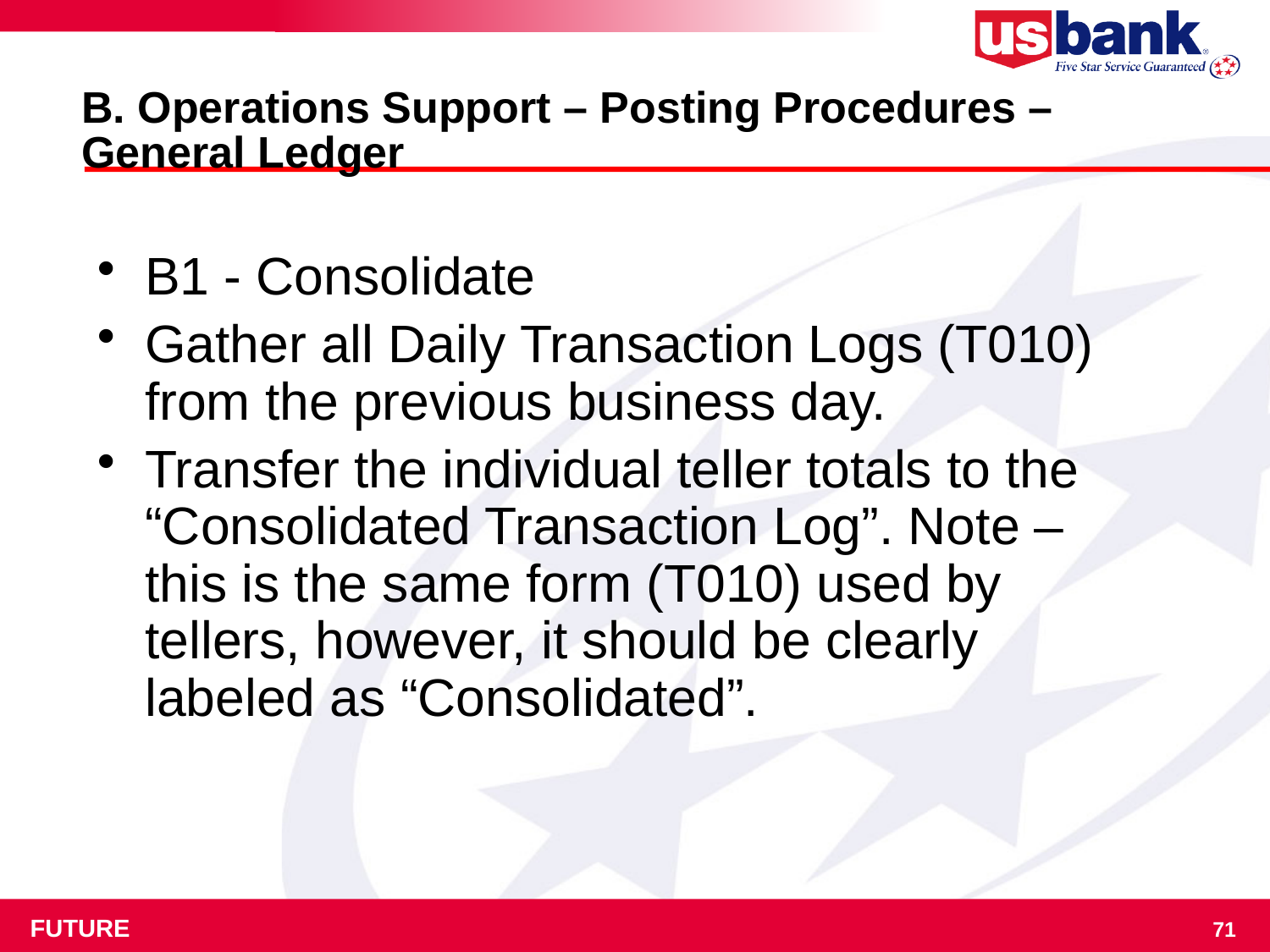

# B. Operations Support – Posting Procedures – General Ledger
B1 - Consolidate
Gather all Daily Transaction Logs (T010) from the previous business day.
Transfer the individual teller totals to the “Consolidated Transaction Log”. Note – this is the same form (T010) used by tellers, however, it should be clearly labeled as “Consolidated”.